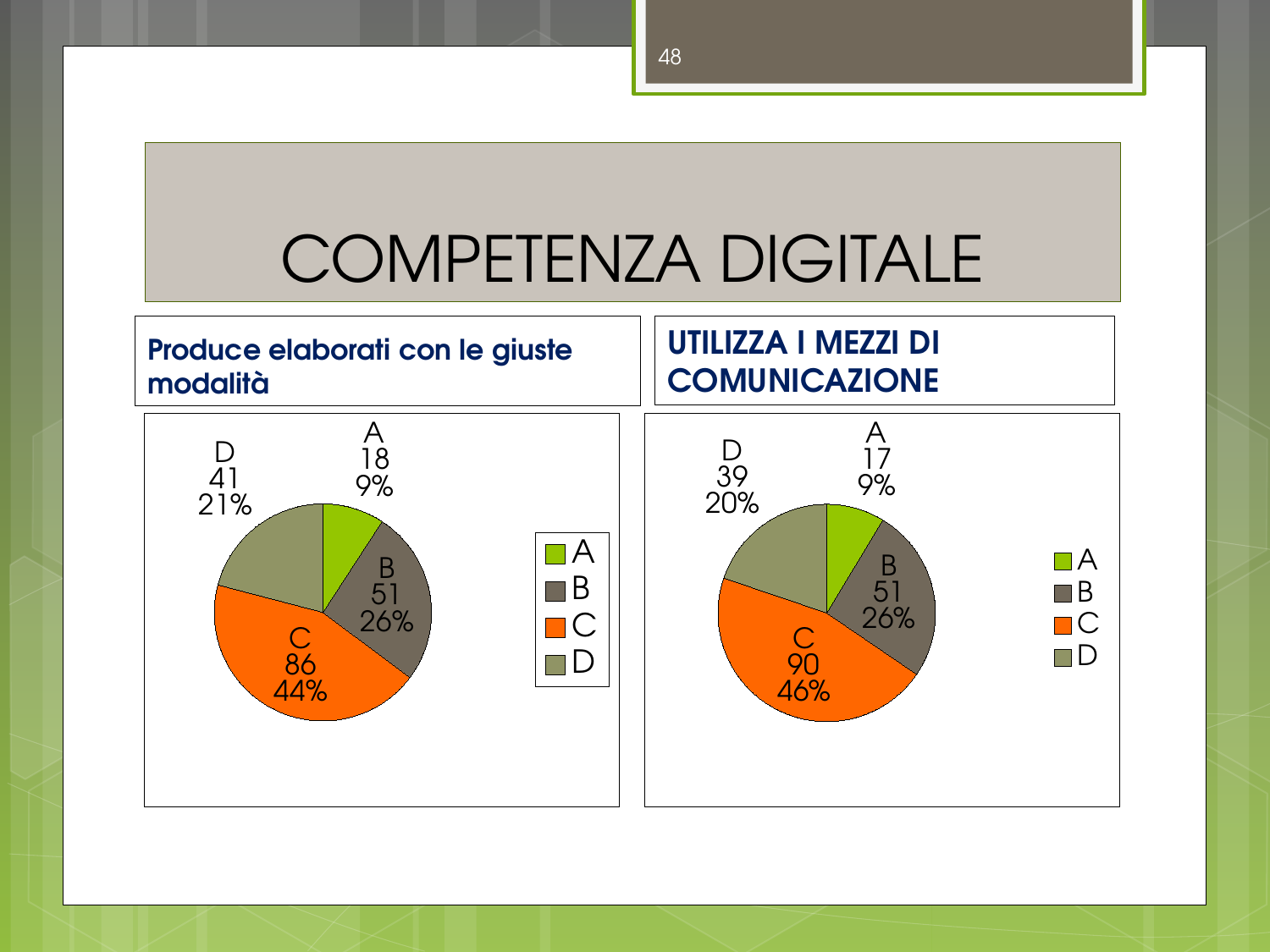

48
# COMPETENZA DIGITALE
Produce elaborati con le giuste modalità
UTILIZZA I MEZZI DI COMUNICAZIONE

### Chart

| Category | Vendite |
|---|---|
| A | 18.0 |
| B | 51.0 |
| C | 86.0 |
| D | 41.0 |

### Chart

| Category | Vendite |
|---|---|
| A | 17.0 |
| B | 51.0 |
| C | 90.0 |
| D | 39.0 |